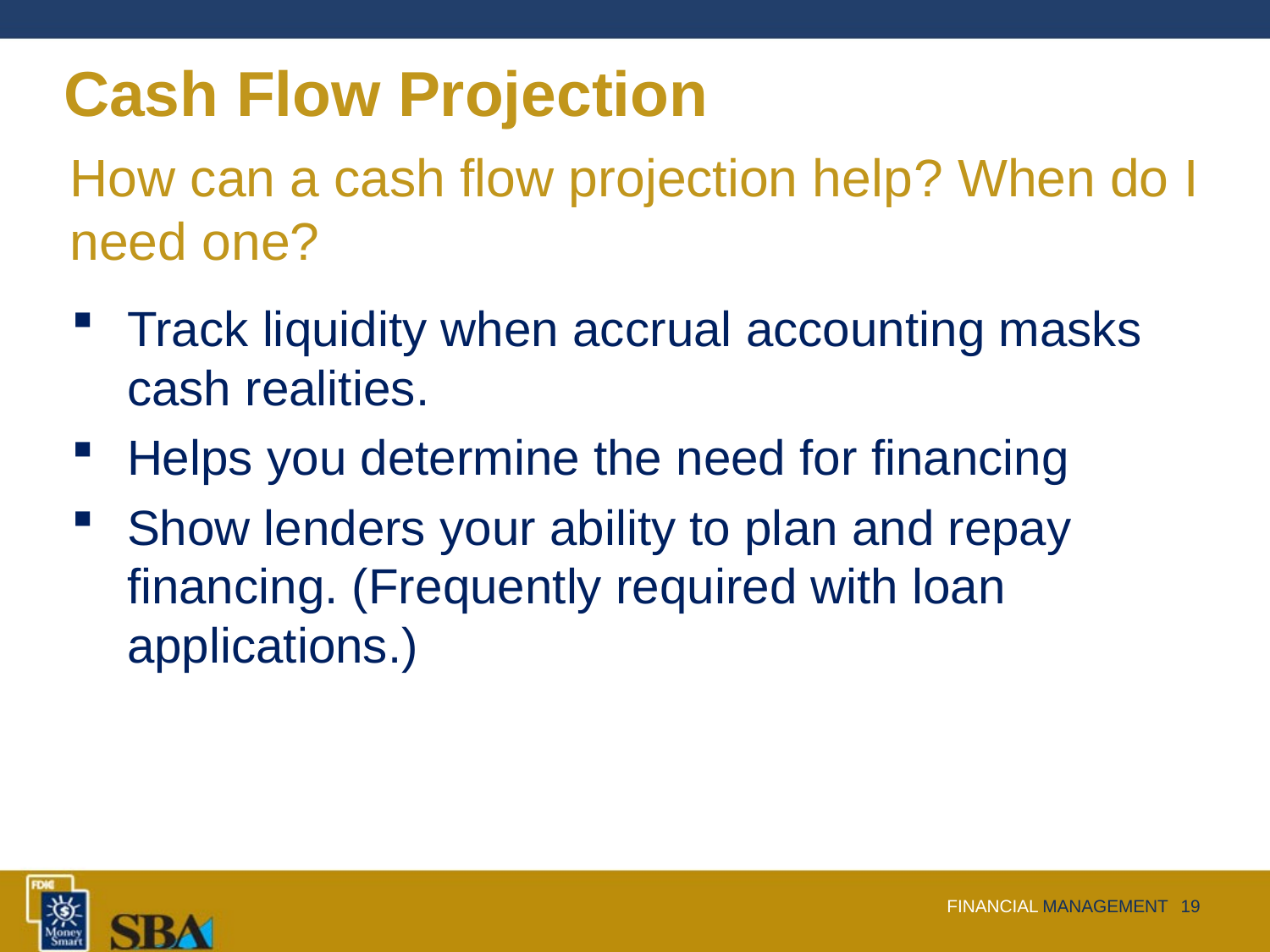

# Cash Flow Projection
How can a cash flow projection help? When do I need one?
Track liquidity when accrual accounting masks cash realities.
Helps you determine the need for financing
Show lenders your ability to plan and repay financing. (Frequently required with loan applications.)